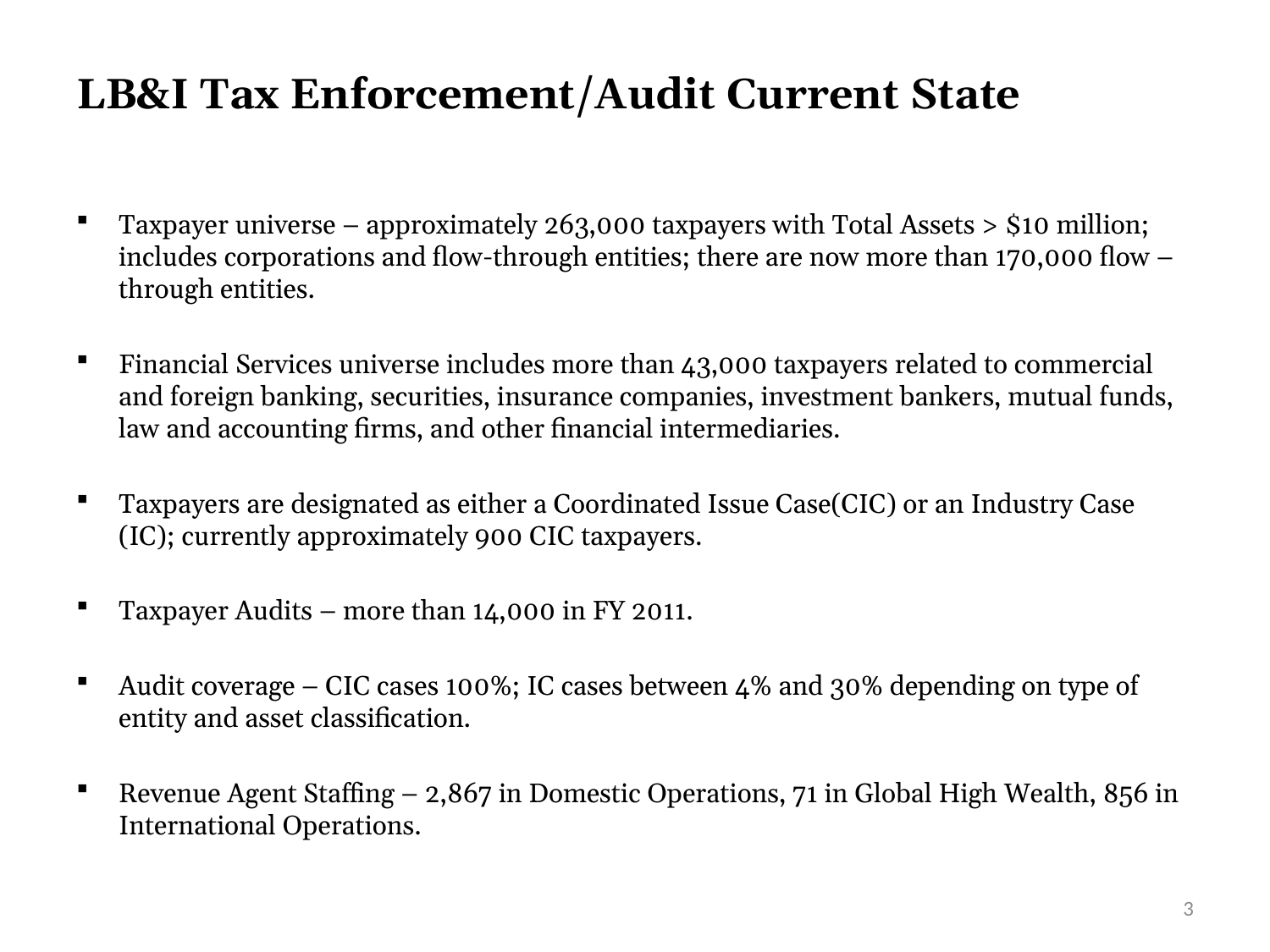

# LB&I Tax Enforcement/Audit Current State
Taxpayer universe – approximately 263,000 taxpayers with Total Assets > $10 million; includes corporations and flow-through entities; there are now more than 170,000 flow –through entities.

Financial Services universe includes more than 43,000 taxpayers related to commercial and foreign banking, securities, insurance companies, investment bankers, mutual funds, law and accounting firms, and other financial intermediaries.

Taxpayers are designated as either a Coordinated Issue Case(CIC) or an Industry Case (IC); currently approximately 900 CIC taxpayers.

Taxpayer Audits – more than 14,000 in FY 2011.

Audit coverage – CIC cases 100%; IC cases between 4% and 30% depending on type of entity and asset classification.

Revenue Agent Staffing – 2,867 in Domestic Operations, 71 in Global High Wealth, 856 in International Operations.

3